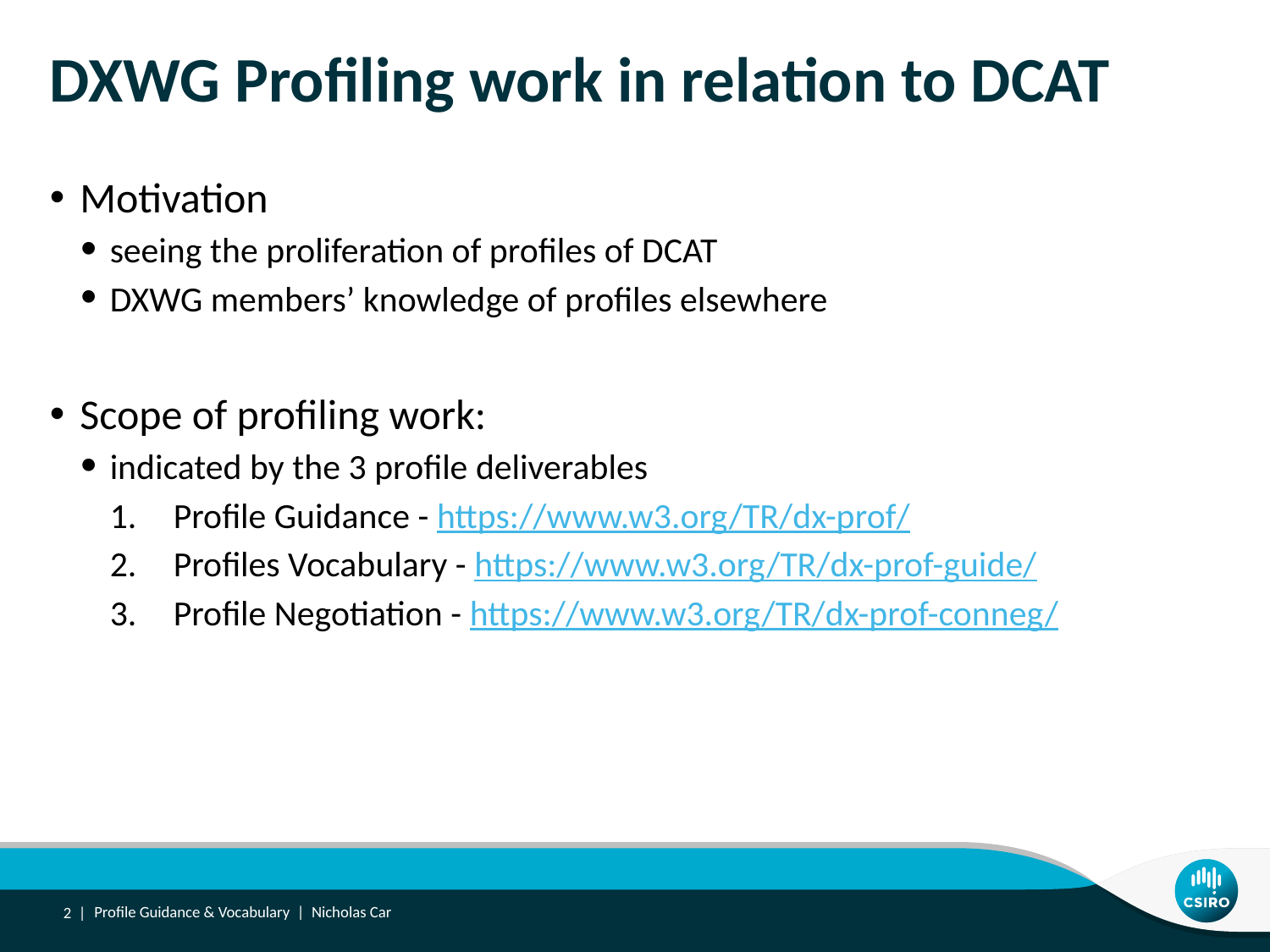

# DXWG Profiling work in relation to DCAT
Motivation
seeing the proliferation of profiles of DCAT
DXWG members’ knowledge of profiles elsewhere

Scope of profiling work:
indicated by the 3 profile deliverables
Profile Guidance - https://www.w3.org/TR/dx-prof/
Profiles Vocabulary - https://www.w3.org/TR/dx-prof-guide/
Profile Negotiation - https://www.w3.org/TR/dx-prof-conneg/
2  |
Profile Guidance & Vocabulary  |  Nicholas Car